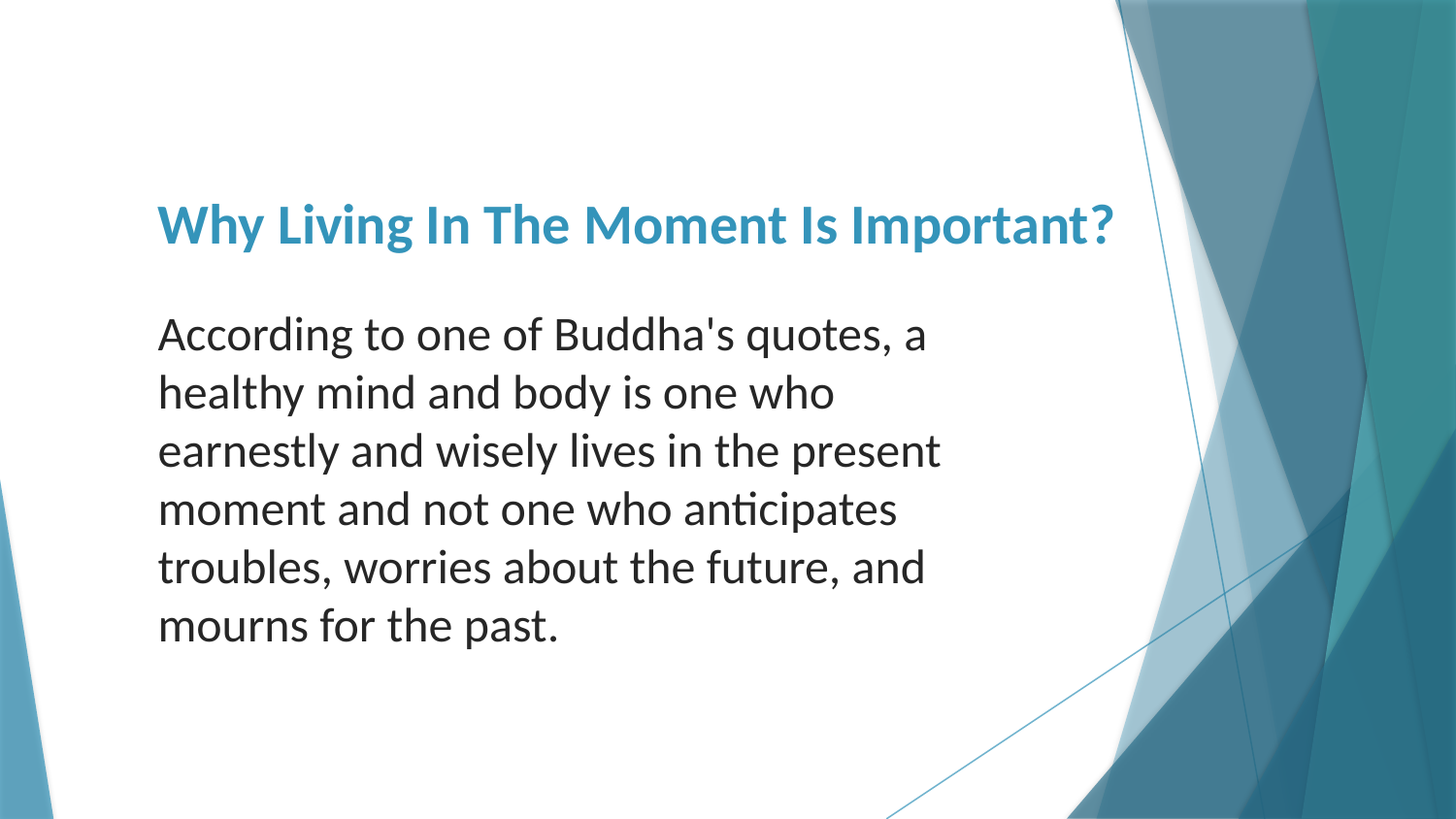

# Why Living In The Moment Is Important?
According to one of Buddha's quotes, a healthy mind and body is one who earnestly and wisely lives in the present moment and not one who anticipates troubles, worries about the future, and mourns for the past.